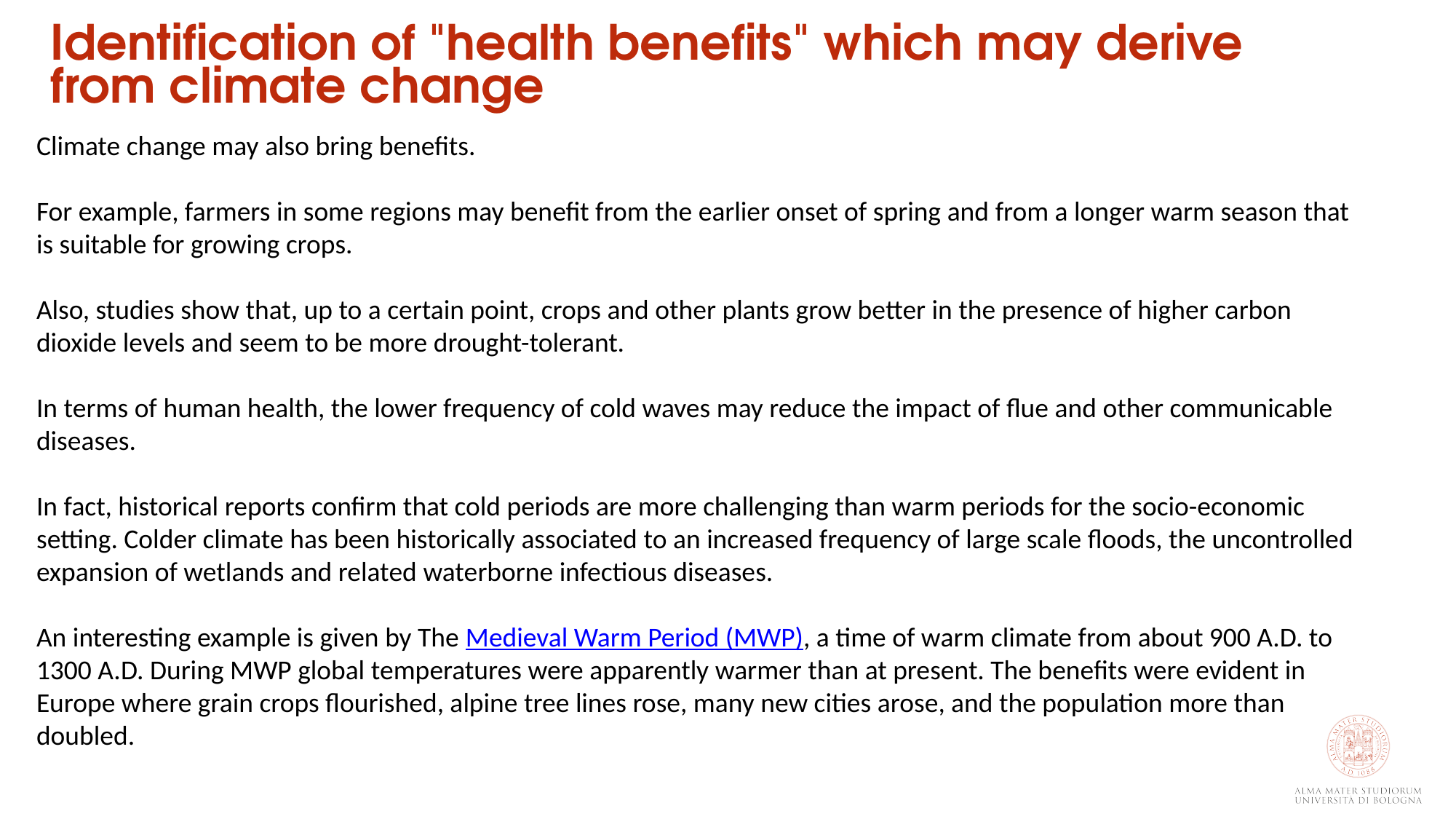

Identification of "health benefits" which may derive
from climate change
Climate change may also bring benefits.

For example, farmers in some regions may benefit from the earlier onset of spring and from a longer warm season that is suitable for growing crops.

Also, studies show that, up to a certain point, crops and other plants grow better in the presence of higher carbon dioxide levels and seem to be more drought-tolerant.

In terms of human health, the lower frequency of cold waves may reduce the impact of flue and other communicable diseases.

In fact, historical reports confirm that cold periods are more challenging than warm periods for the socio-economic setting. Colder climate has been historically associated to an increased frequency of large scale floods, the uncontrolled expansion of wetlands and related waterborne infectious diseases.

An interesting example is given by The Medieval Warm Period (MWP), a time of warm climate from about 900 A.D. to 1300 A.D. During MWP global temperatures were apparently warmer than at present. The benefits were evident in Europe where grain crops flourished, alpine tree lines rose, many new cities arose, and the population more than doubled.